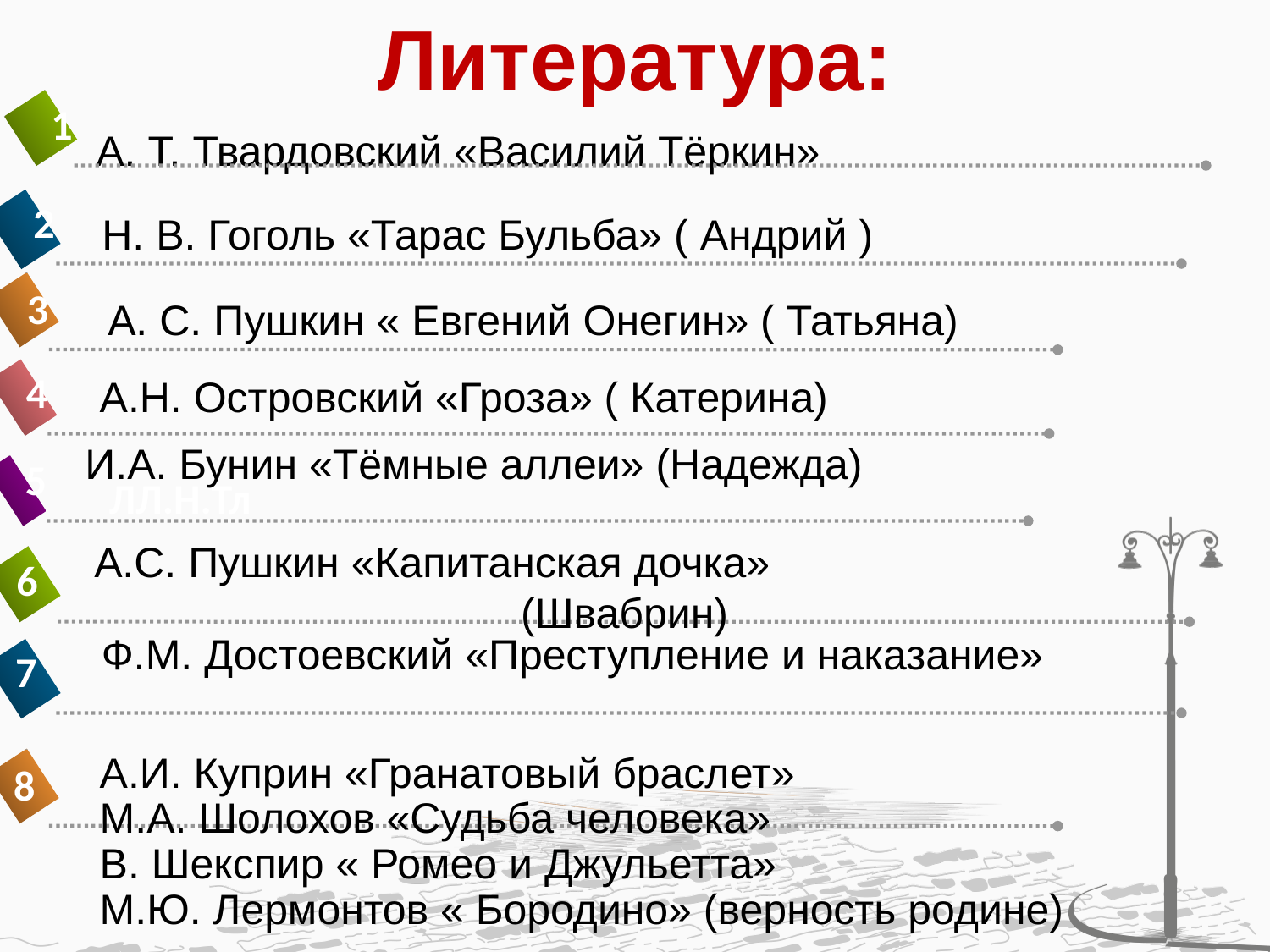

# Литература:

А. Т. Твардовский «Василий Тёркин»
1

Н. В. Гоголь «Тарас Бульба» ( Андрий )
2

А. С. Пушкин « Евгений Онегин» ( Татьяна)
3

4

А.Н. Островский «Гроза» ( Катерина)

 ЛЛ.Н.Тл
И.А. Бунин «Тёмные аллеи» (Надежда)
5

А.С. Пушкин «Капитанская дочка»
                                    (Швабрин)
6

Ф.М. Достоевский «Преступление и наказание»
7

А.И. Куприн «Гранатовый браслет»
М.А. Шолохов «Судьба человека»
В. Шекспир « Ромео и Джульетта»
М.Ю. Лермонтов « Бородино» (верность родине)
8